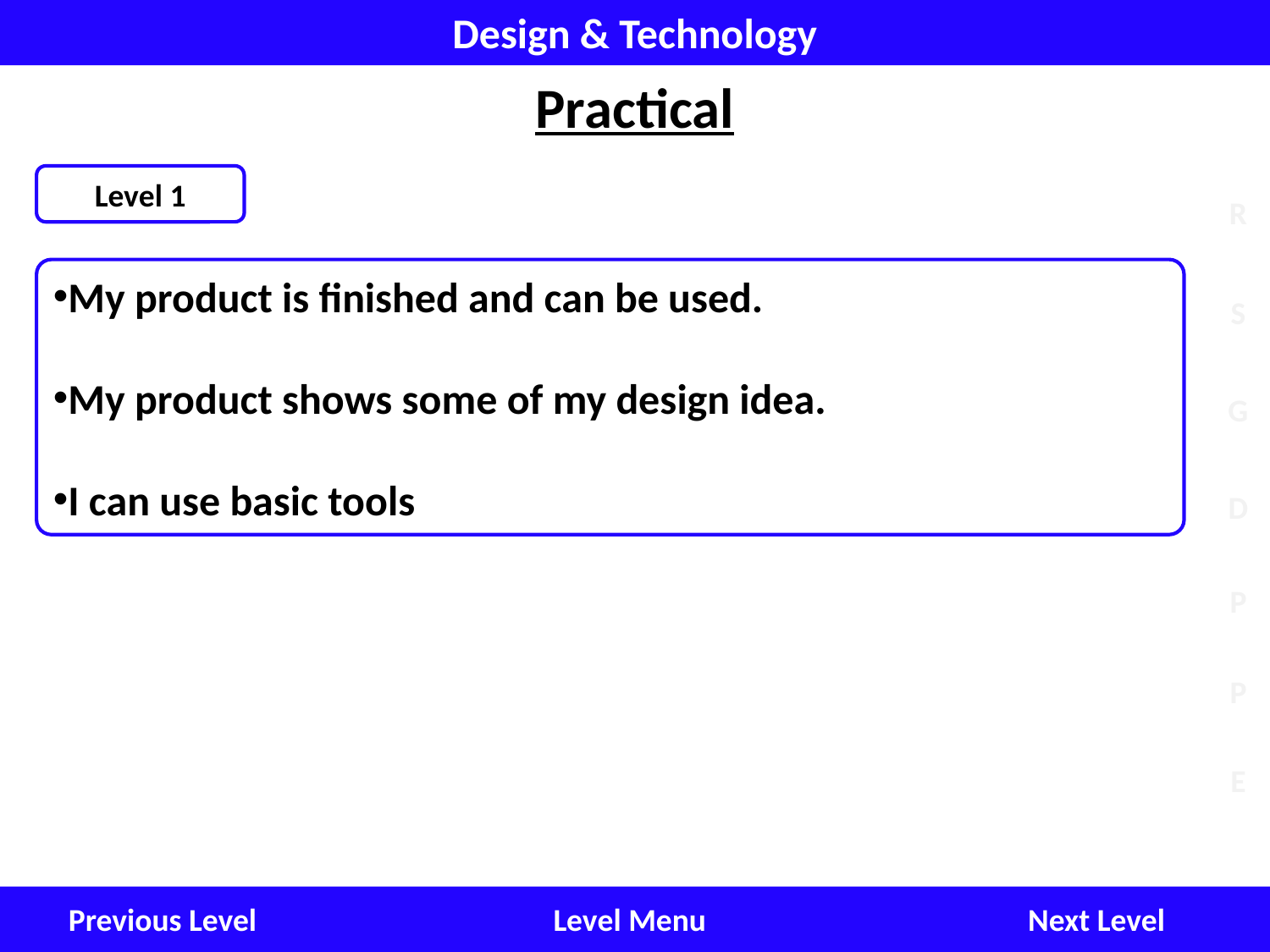

Design & Technology
Practical
Level 1
My product is finished and can be used.

My product shows some of my design idea.

I can use basic tools

Next Level
Level Menu
Previous Level